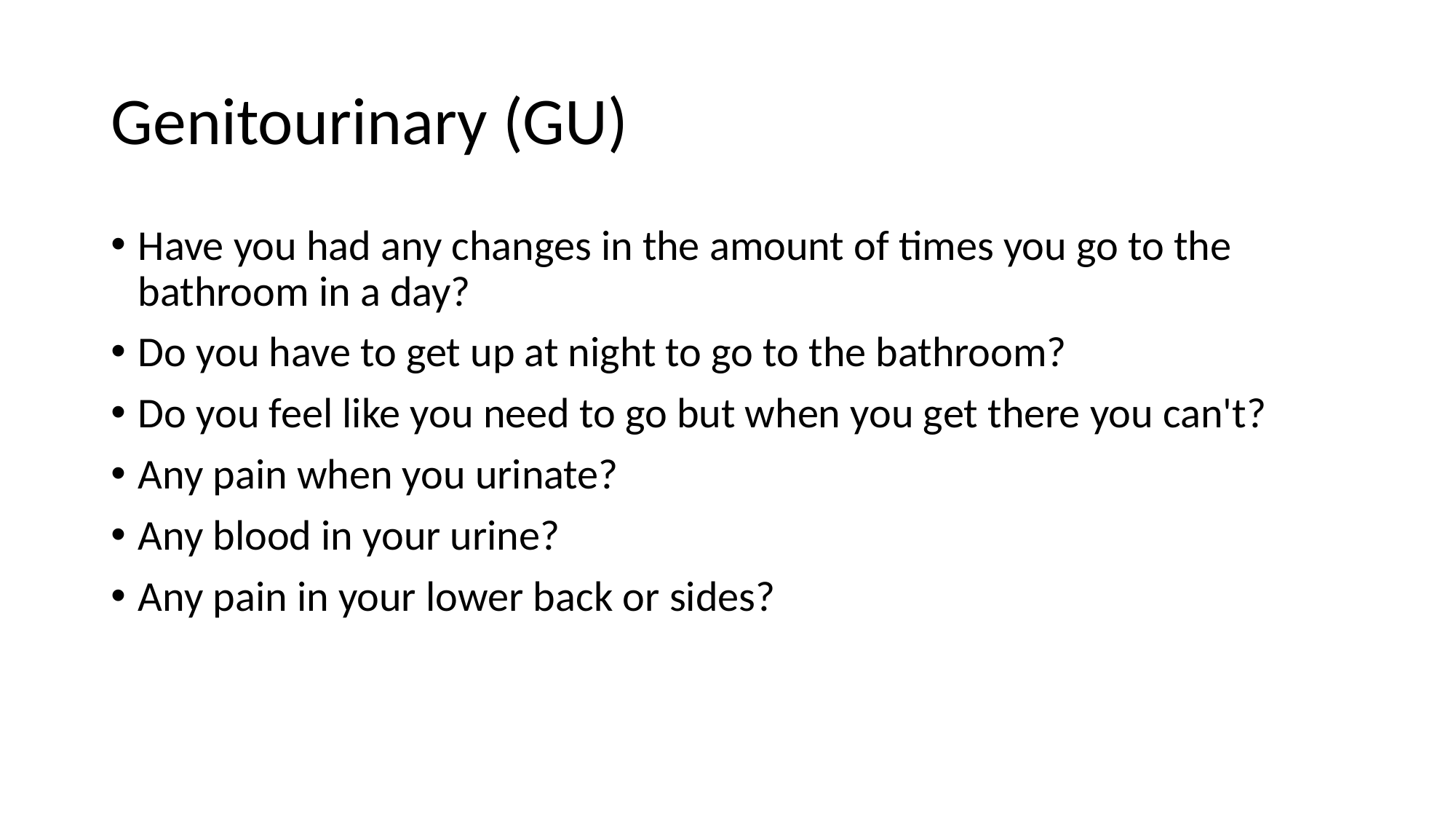

# Genitourinary (GU)
Have you had any changes in the amount of times you go to the bathroom in a day?
Do you have to get up at night to go to the bathroom?
Do you feel like you need to go but when you get there you can't?
Any pain when you urinate?
Any blood in your urine?
Any pain in your lower back or sides?